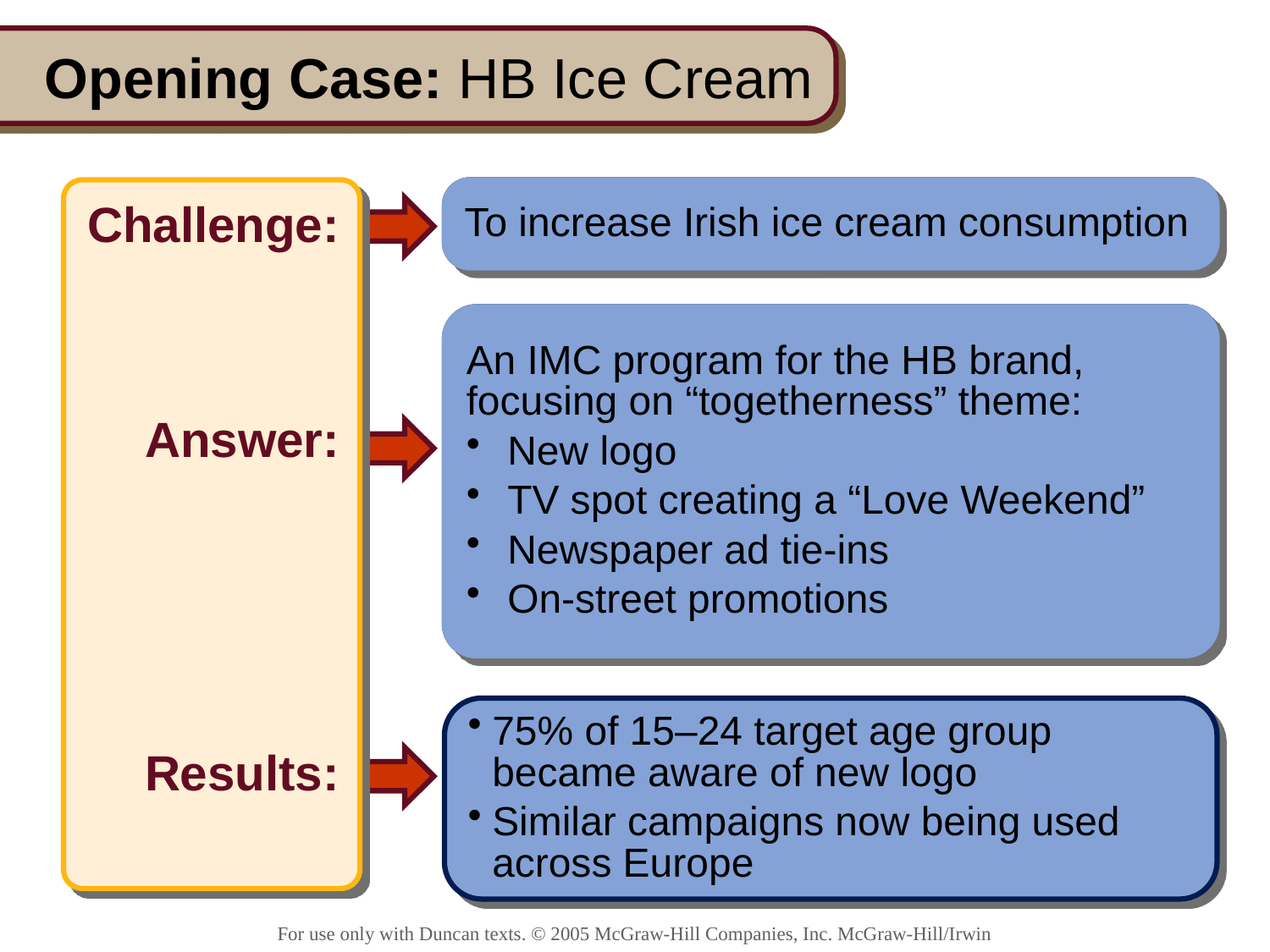

# Opening Case: HB Ice Cream

Challenge:
Answer:
Results:
To increase Irish ice cream consumption

To increase Irish ice cream consumption
An IMC program for the HB brand, focusing on “togetherness” theme:
 New logo
 TV spot  creating a “Love Weekend”
 Newspaper ad tie-ins
 On-street promotions

An IMC program for the HB brand, focusing on “togetherness” theme:
 New logo
 TV spot creating a “Love Weekend”
 Newspaper ad tie-ins
 On-street promotions
75% of 15–24 target age group became aware of new logo
Similar campaigns now being used across Europe